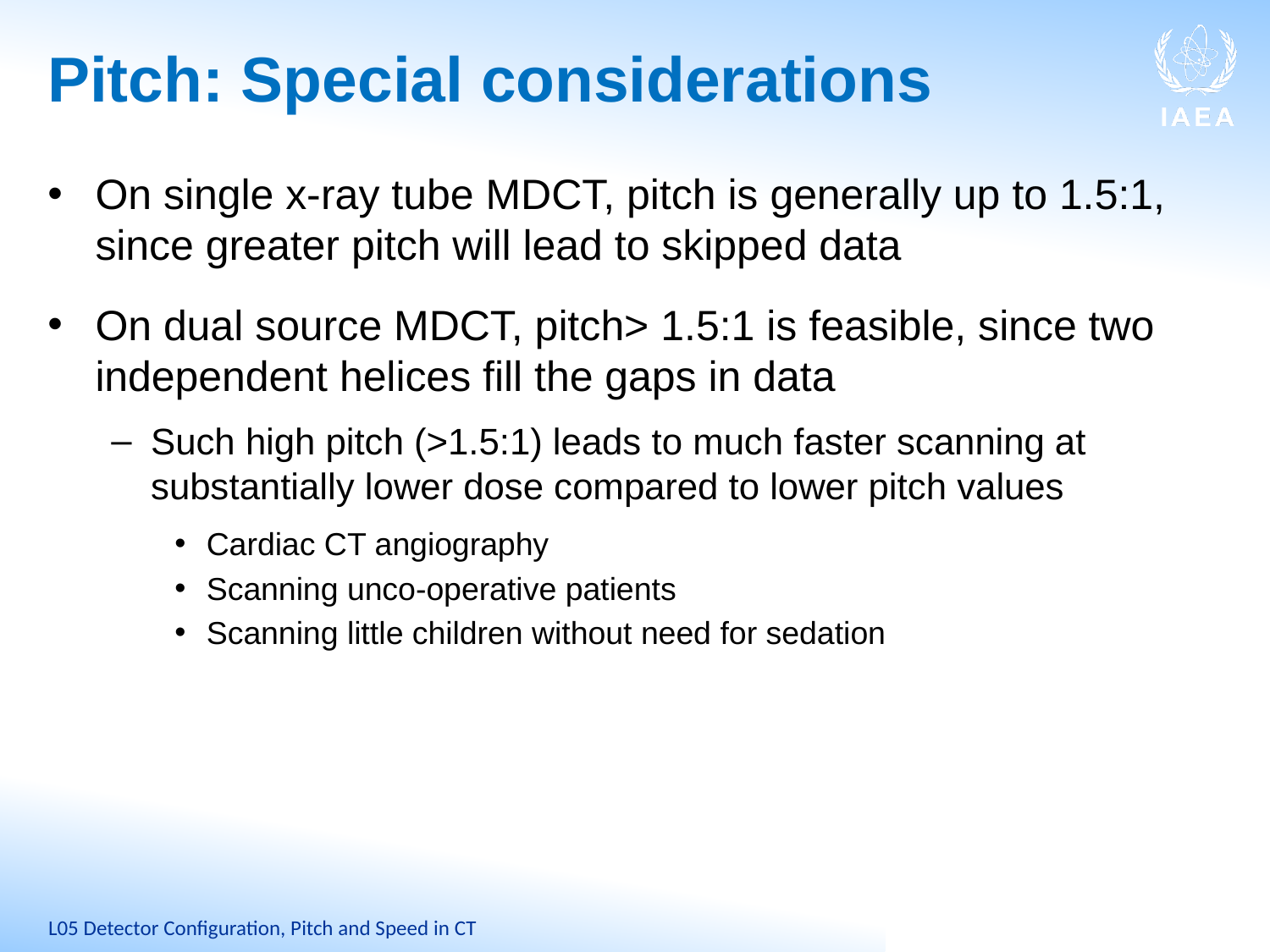

# Pitch: Special considerations
On single x-ray tube MDCT, pitch is generally up to 1.5:1, since greater pitch will lead to skipped data
On dual source MDCT, pitch> 1.5:1 is feasible, since two independent helices fill the gaps in data
Such high pitch (>1.5:1) leads to much faster scanning at substantially lower dose compared to lower pitch values
Cardiac CT angiography
Scanning unco-operative patients
Scanning little children without need for sedation